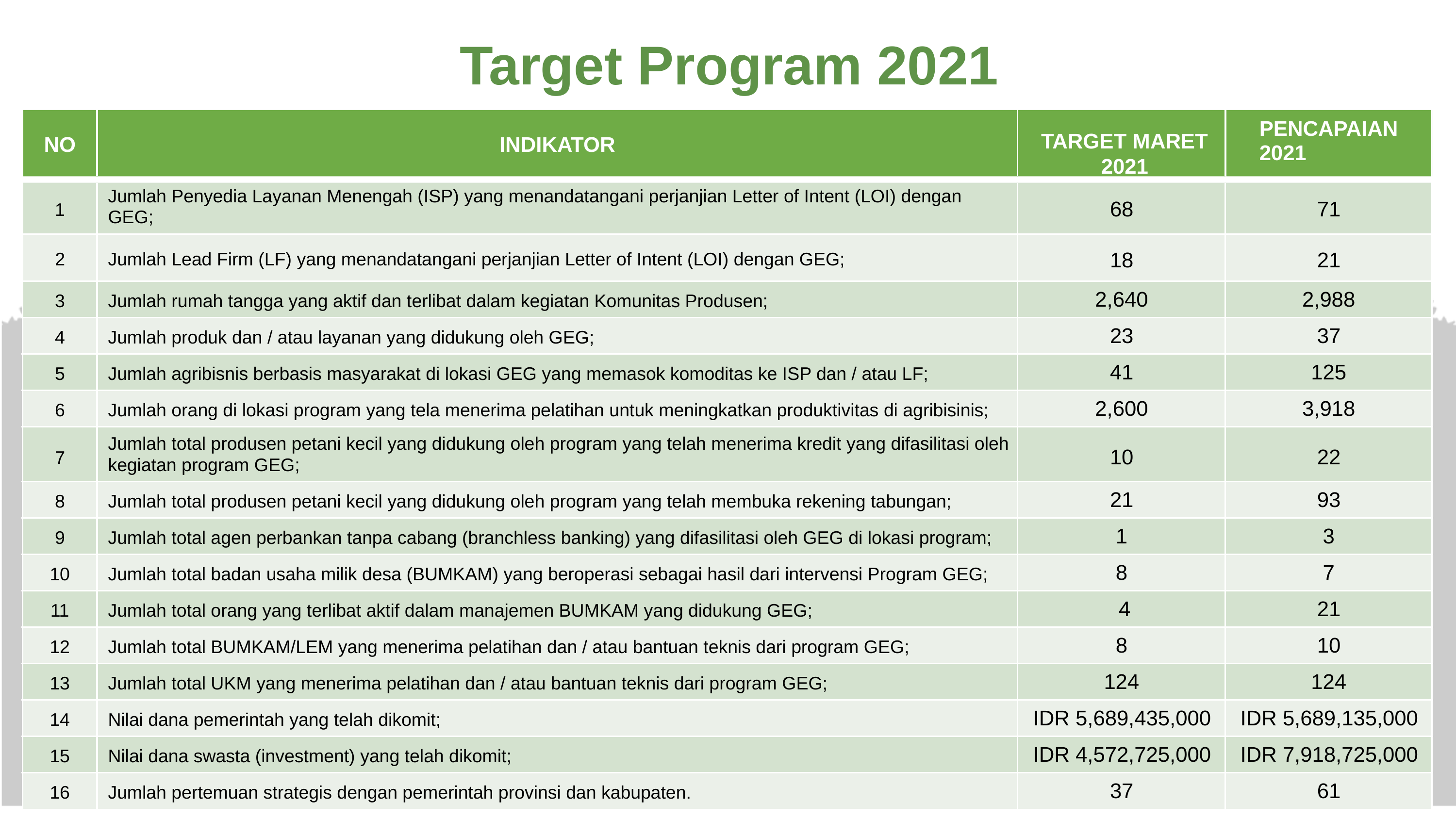

Target Program 2021

TARGET MARET
2021

NO

INDIKATOR
PENCAPAIAN 2021

1
Jumlah Penyedia Layanan Menengah (ISP) yang menandatangani perjanjian Letter of Intent (LOI) dengan
GEG;

68

71

2

Jumlah Lead Firm (LF) yang menandatangani perjanjian Letter of Intent (LOI) dengan GEG;

18

21

3

Jumlah rumah tangga yang aktif dan terlibat dalam kegiatan Komunitas Produsen;

2,640

2,988

4

Jumlah produk dan / atau layanan yang didukung oleh GEG;

23

37

5

Jumlah agribisnis berbasis masyarakat di lokasi GEG yang memasok komoditas ke ISP dan / atau LF;

41

125

6

Jumlah orang di lokasi program yang tela menerima pelatihan untuk meningkatkan produktivitas di agribisinis;

2,600

3,918

7
Jumlah total produsen petani kecil yang didukung oleh program yang telah menerima kredit yang difasilitasi oleh
kegiatan program GEG;

10

22

8

Jumlah total produsen petani kecil yang didukung oleh program yang telah membuka rekening tabungan;

21

93

9

Jumlah total agen perbankan tanpa cabang (branchless banking) yang difasilitasi oleh GEG di lokasi program;

1

3

10

Jumlah total badan usaha milik desa (BUMKAM) yang beroperasi sebagai hasil dari intervensi Program GEG;

8

7

11

Jumlah total orang yang terlibat aktif dalam manajemen BUMKAM yang didukung GEG;
4
21

12

Jumlah total BUMKAM/LEM yang menerima pelatihan dan / atau bantuan teknis dari program GEG;

8

10

13

Jumlah total UKM yang menerima pelatihan dan / atau bantuan teknis dari program GEG;
124
124

14

Nilai dana pemerintah yang telah dikomit;

IDR 5,689,435,000

IDR 5,689,135,000

15

Nilai dana swasta (investment) yang telah dikomit;

IDR 4,572,725,000

IDR 7,918,725,000

16

Jumlah pertemuan strategis dengan pemerintah provinsi dan kabupaten.
37
61